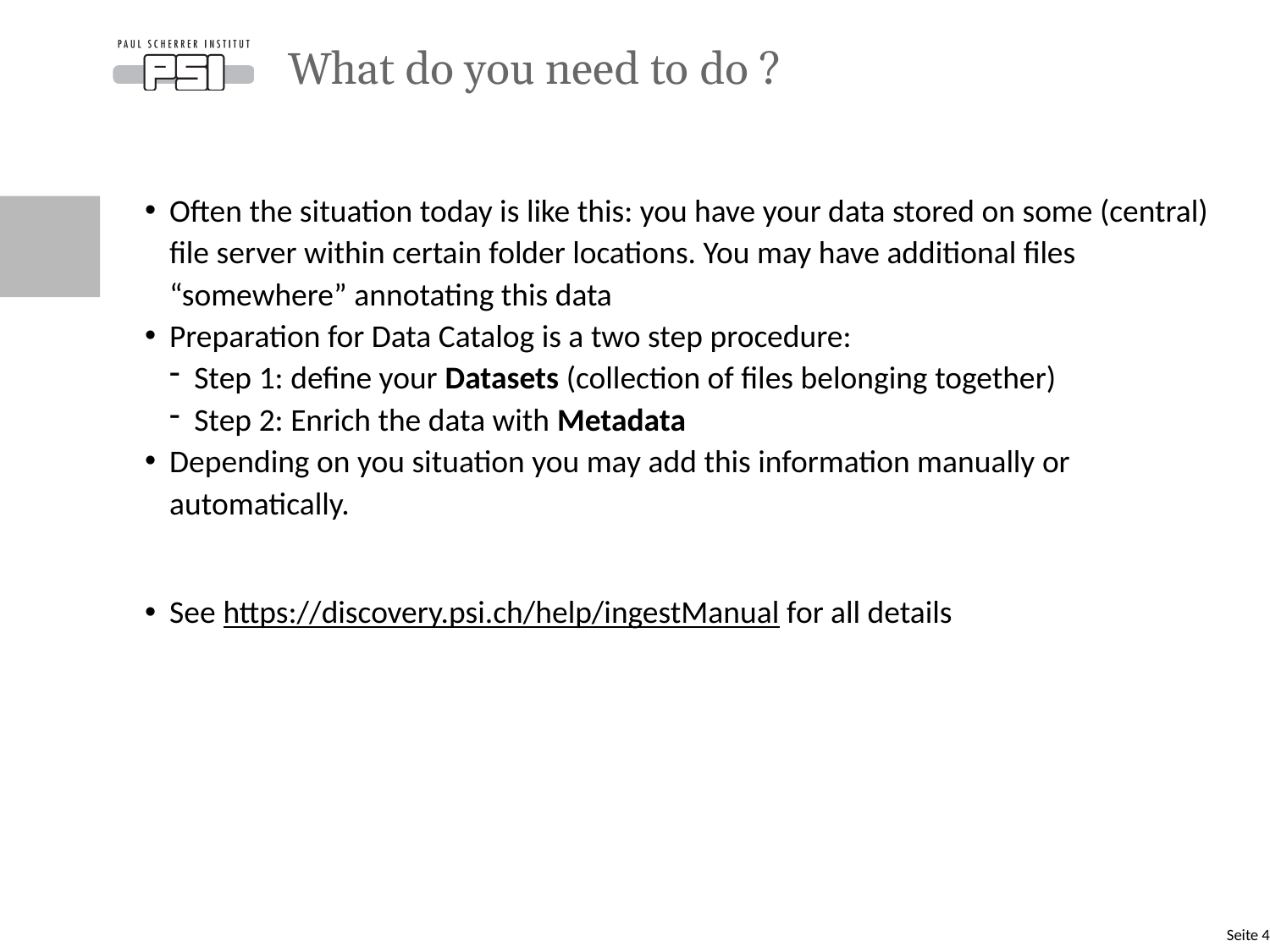

# What do you need to do ?
Often the situation today is like this: you have your data stored on some (central) file server within certain folder locations. You may have additional files “somewhere” annotating this data
Preparation for Data Catalog is a two step procedure:
Step 1: define your Datasets (collection of files belonging together)
Step 2: Enrich the data with Metadata
Depending on you situation you may add this information manually or automatically.

See https://discovery.psi.ch/help/ingestManual for all details
Seite 4